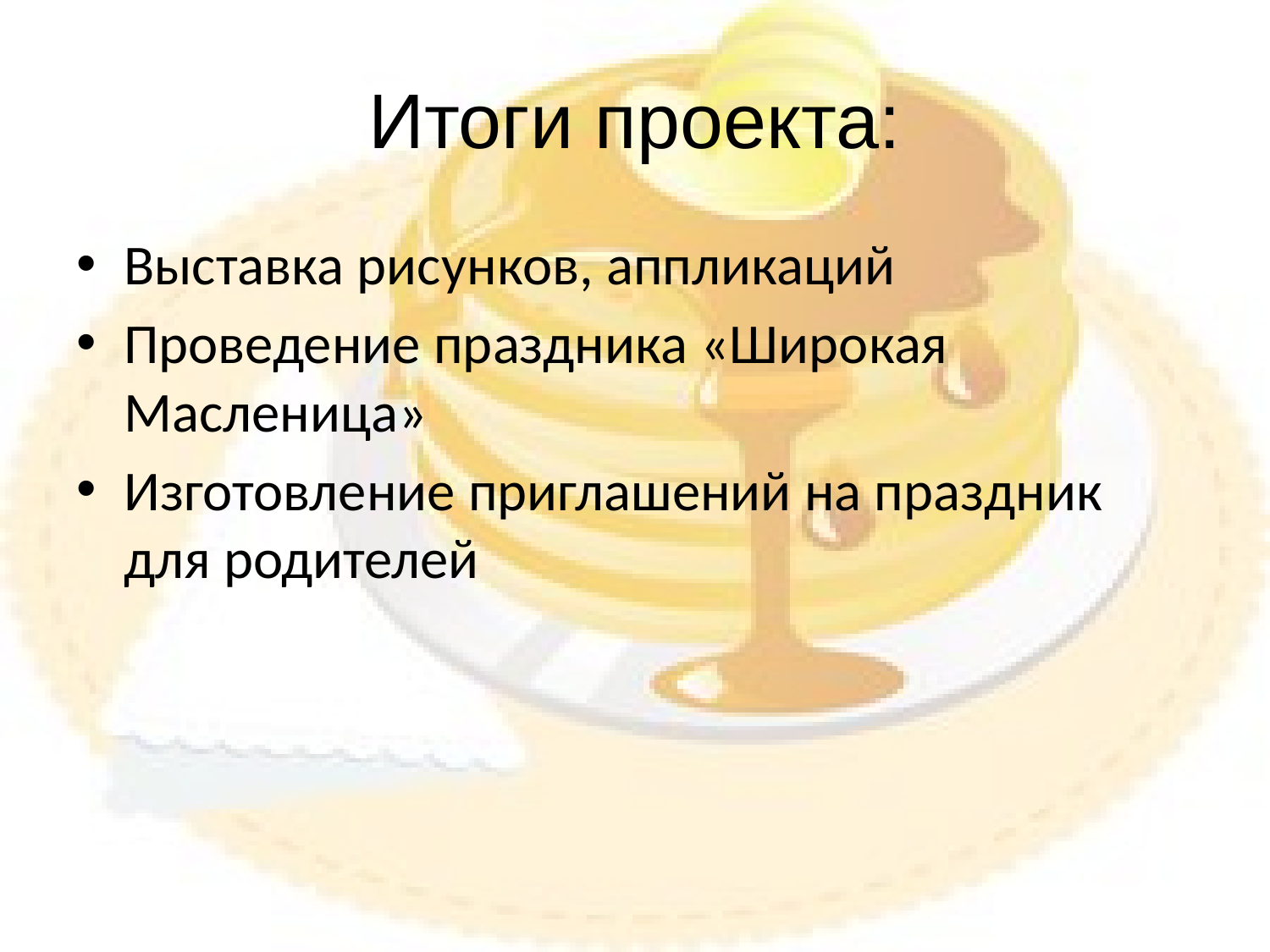

# Итоги проекта:
Выставка рисунков, аппликаций
Проведение праздника «Широкая Масленица»
Изготовление приглашений на праздник для родителей